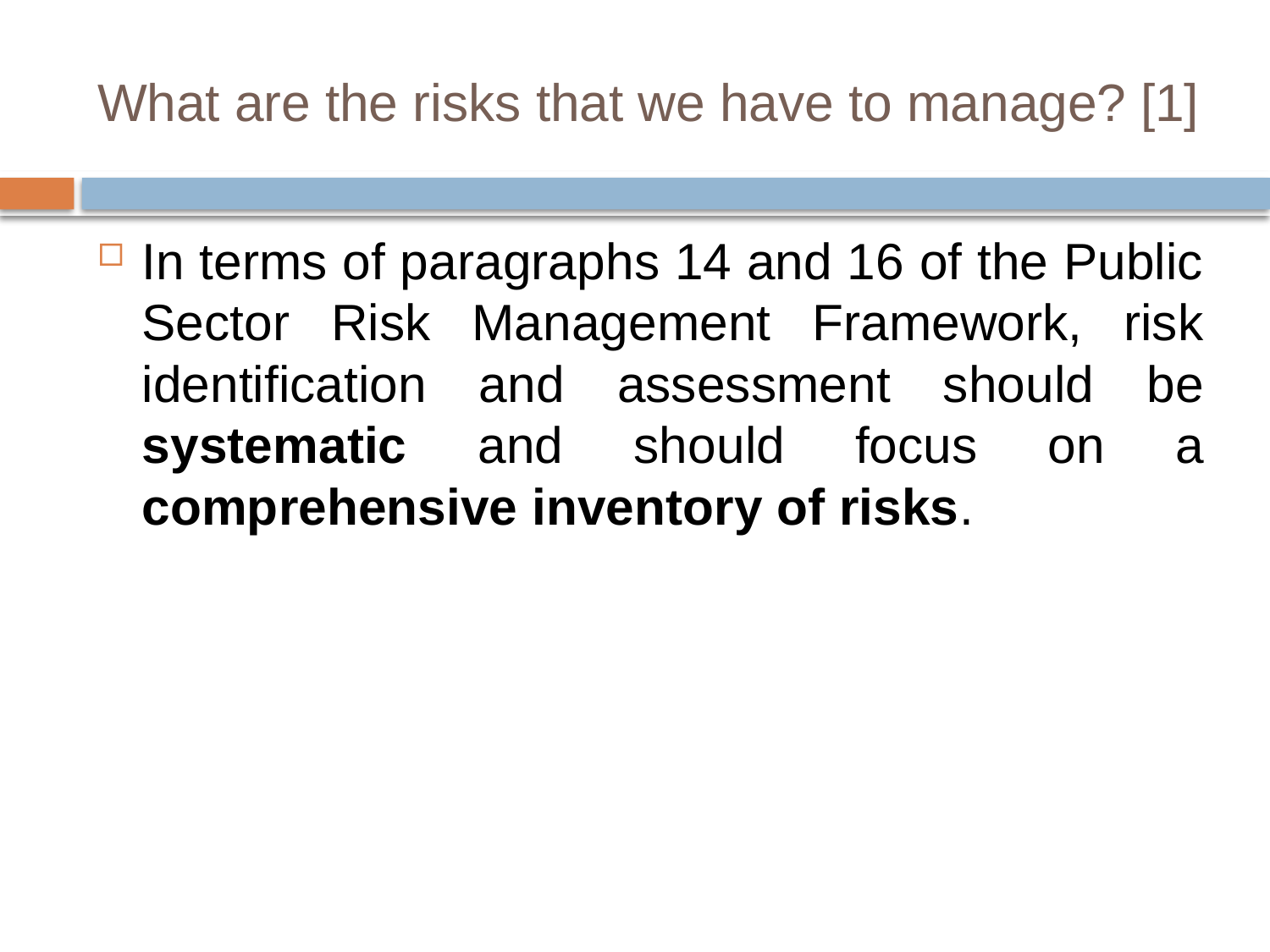

# What are the risks that we have to manage? [1]
In terms of paragraphs 14 and 16 of the Public Sector Risk Management Framework, risk identification and assessment should be systematic and should focus on a comprehensive inventory of risks.